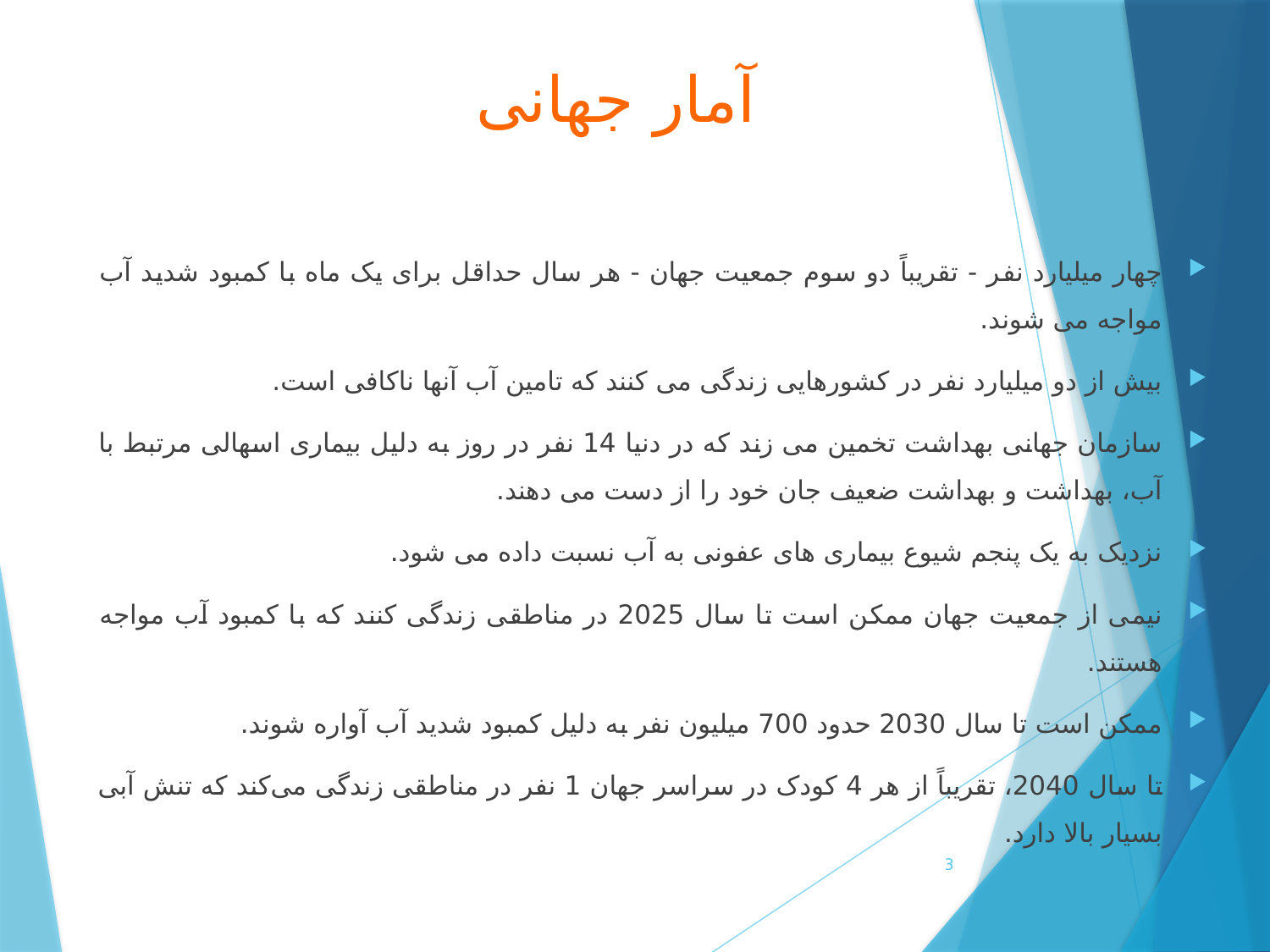

# آمار جهانی
چهار میلیارد نفر - تقریباً دو سوم جمعیت جهان - هر سال حداقل برای یک ماه با کمبود شدید آب مواجه می شوند.
بیش از دو میلیارد نفر در کشورهایی زندگی می کنند که تامین آب آنها ناکافی است.
سازمان جهانی بهداشت تخمین می زند که در دنیا 14 نفر در روز به دلیل بیماری اسهالی مرتبط با آب، بهداشت و بهداشت ضعیف جان خود را از دست می دهند.
نزدیک به یک پنجم شیوع بیماری های عفونی به آب نسبت داده می شود.
نیمی از جمعیت جهان ممکن است تا سال 2025 در مناطقی زندگی کنند که با کمبود آب مواجه هستند.
ممکن است تا سال 2030 حدود 700 میلیون نفر به دلیل کمبود شدید آب آواره شوند.
تا سال 2040، تقریباً از هر 4 کودک در سراسر جهان 1 نفر در مناطقی زندگی می‌کند که تنش آبی بسیار بالا دارد.

3